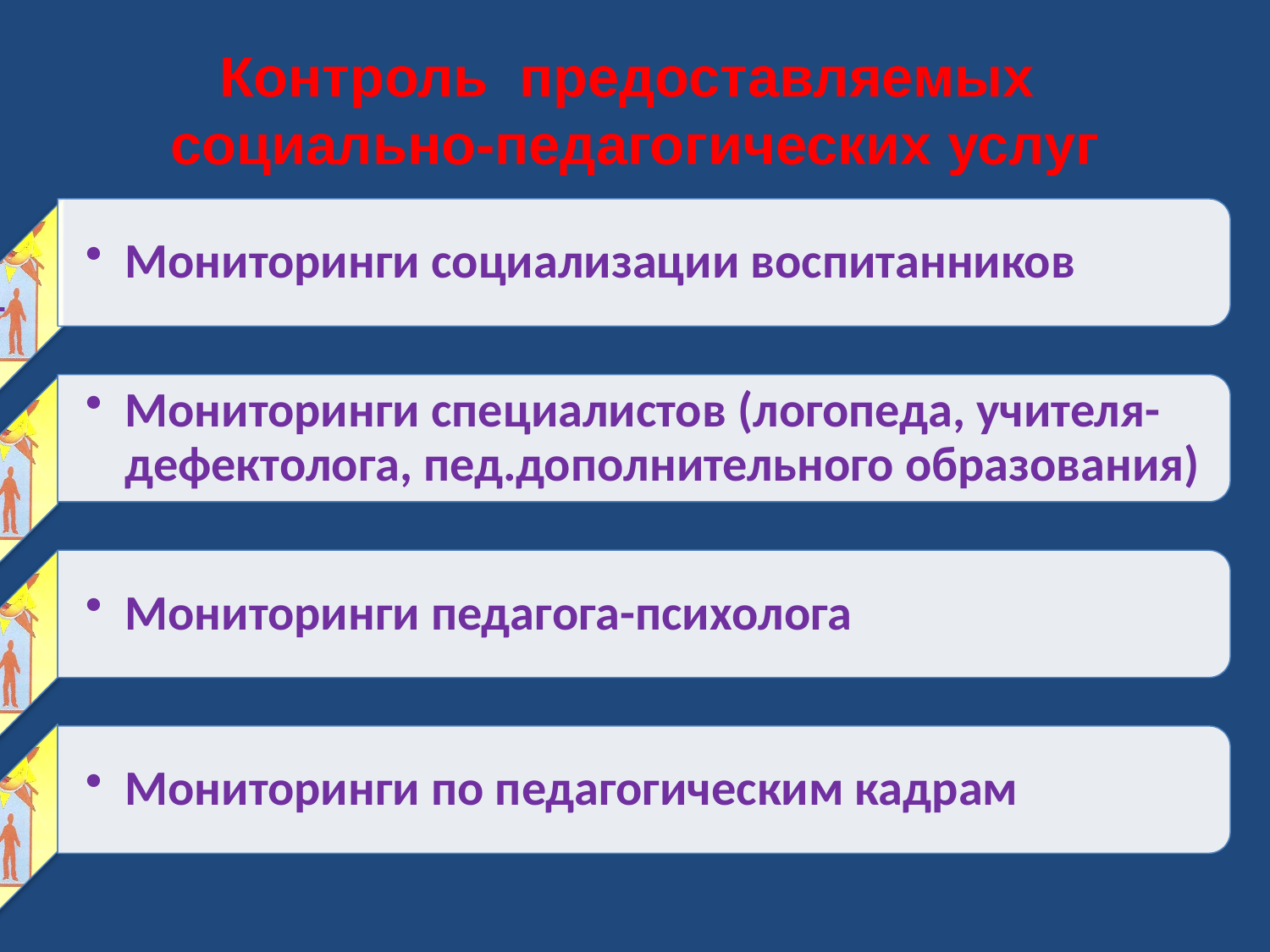

# Контроль  предоставляемых  социально-педагогических услуг
1
Мониторинги социализации воспитанников
2
Мониторинги специалистов (логопеда, учителя-дефектолога, пед.дополнительного образования)
3
Мониторинги педагога-психолога
4
Мониторинги по педагогическим кадрам